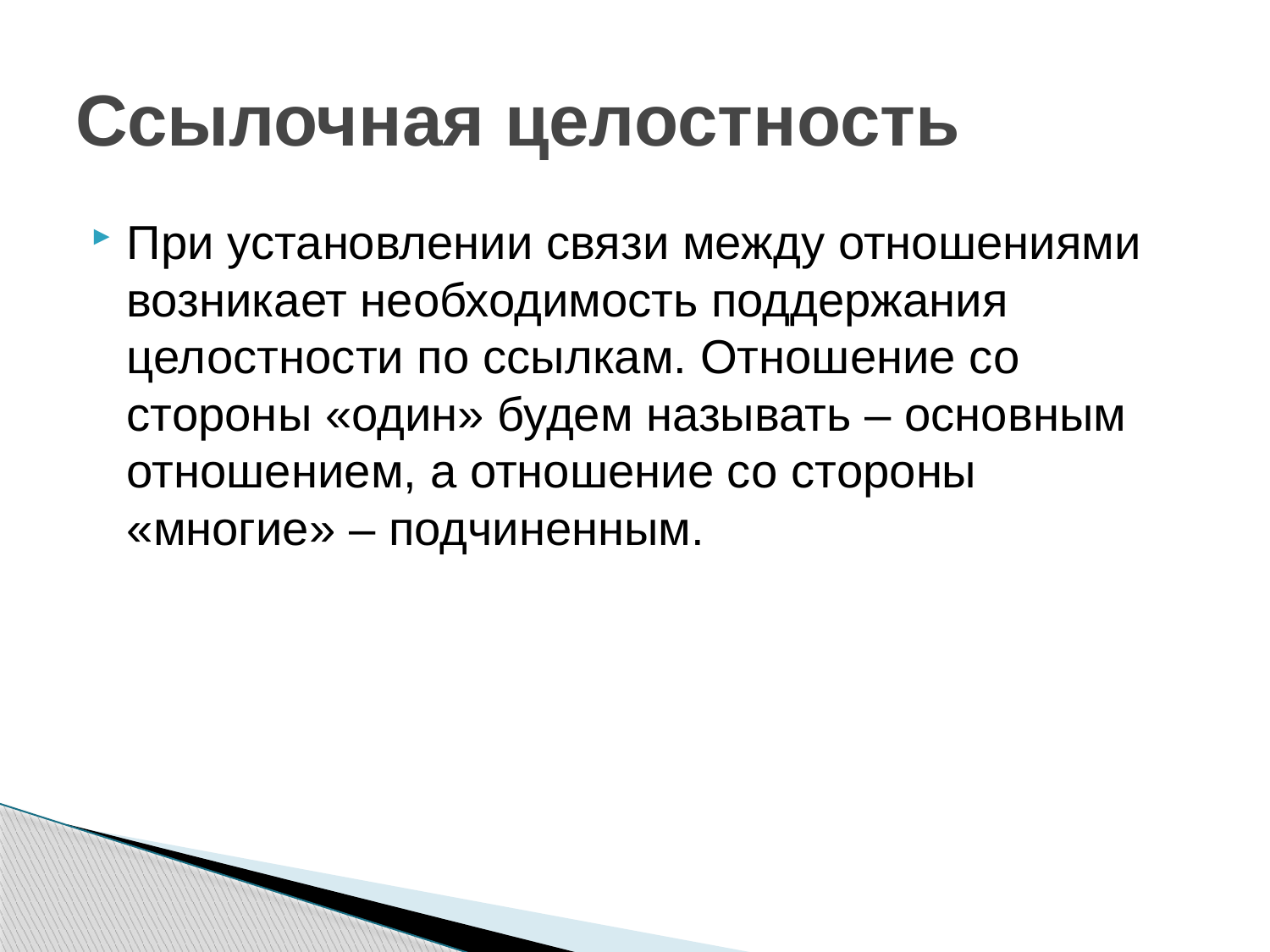

# Ссылочная целостность
При установлении связи между отношениями возникает необходимость поддержания целостности по ссылкам. Отношение со стороны «один» будем называть – основным отношением, а отношение со стороны «многие» – подчиненным.